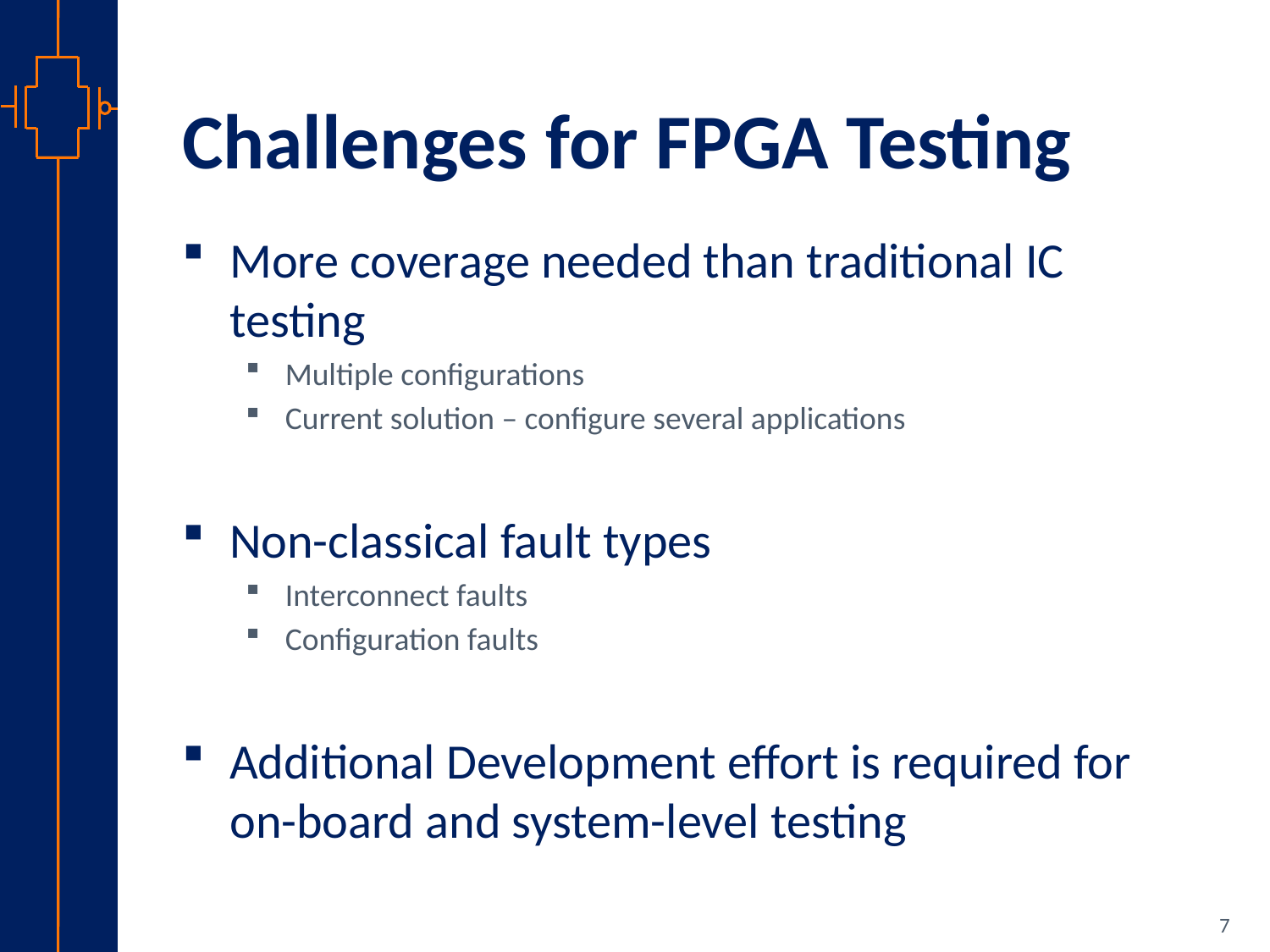

# Challenges for FPGA Testing
More coverage needed than traditional IC testing
Multiple configurations
Current solution – configure several applications

Non-classical fault types
Interconnect faults
Configuration faults

Additional Development effort is required for on-board and system-level testing
7